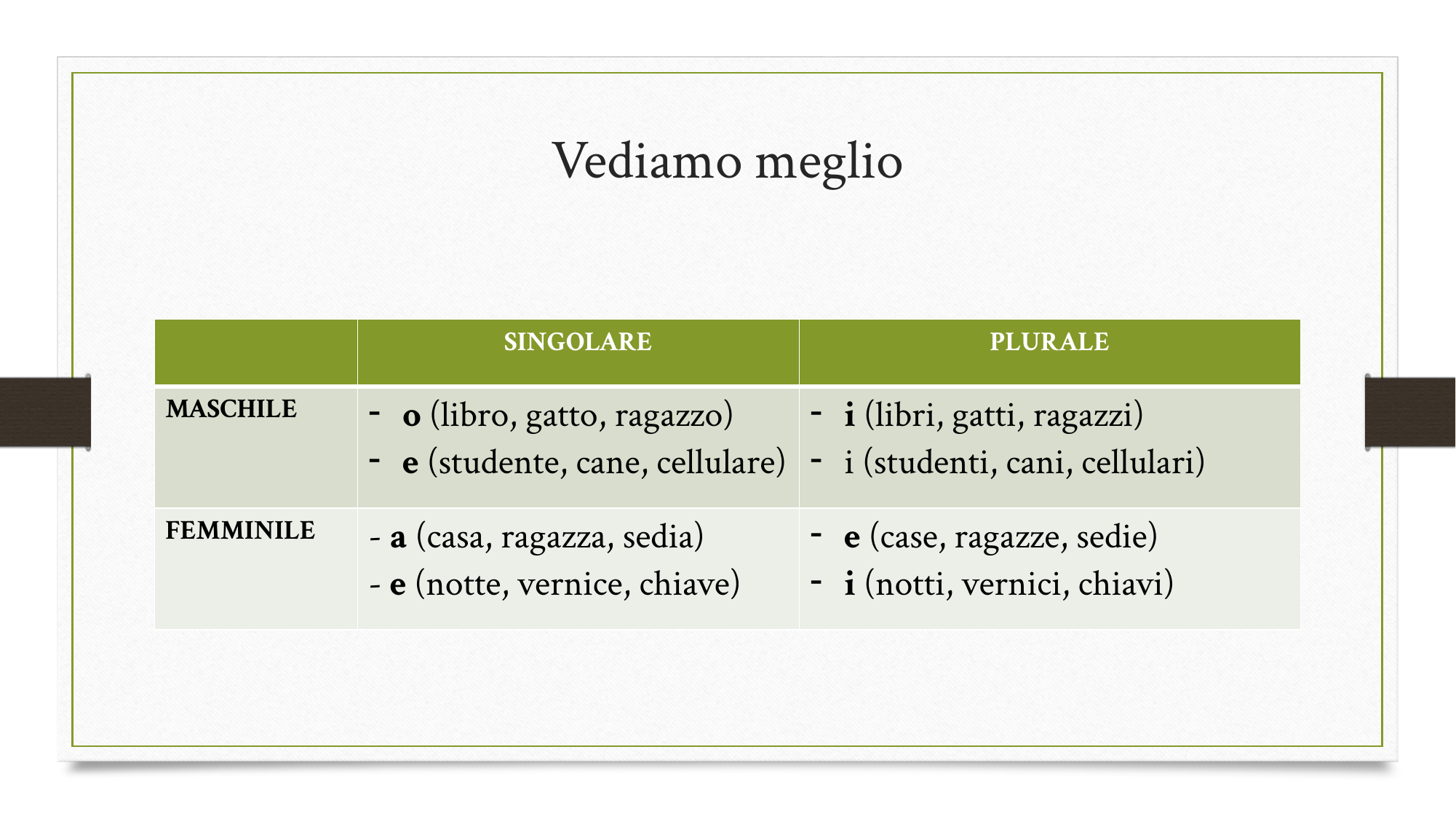

# Vediamo meglio
|  | SINGOLARE | PLURALE |
| --- | --- | --- |
| MASCHILE | o (libro, gatto, ragazzo) e (studente, cane, cellulare) | i (libri, gatti, ragazzi) i (studenti, cani, cellulari) |
| FEMMINILE | - a (casa, ragazza, sedia) - e (notte, vernice, chiave) | e (case, ragazze, sedie) i (notti, vernici, chiavi) |